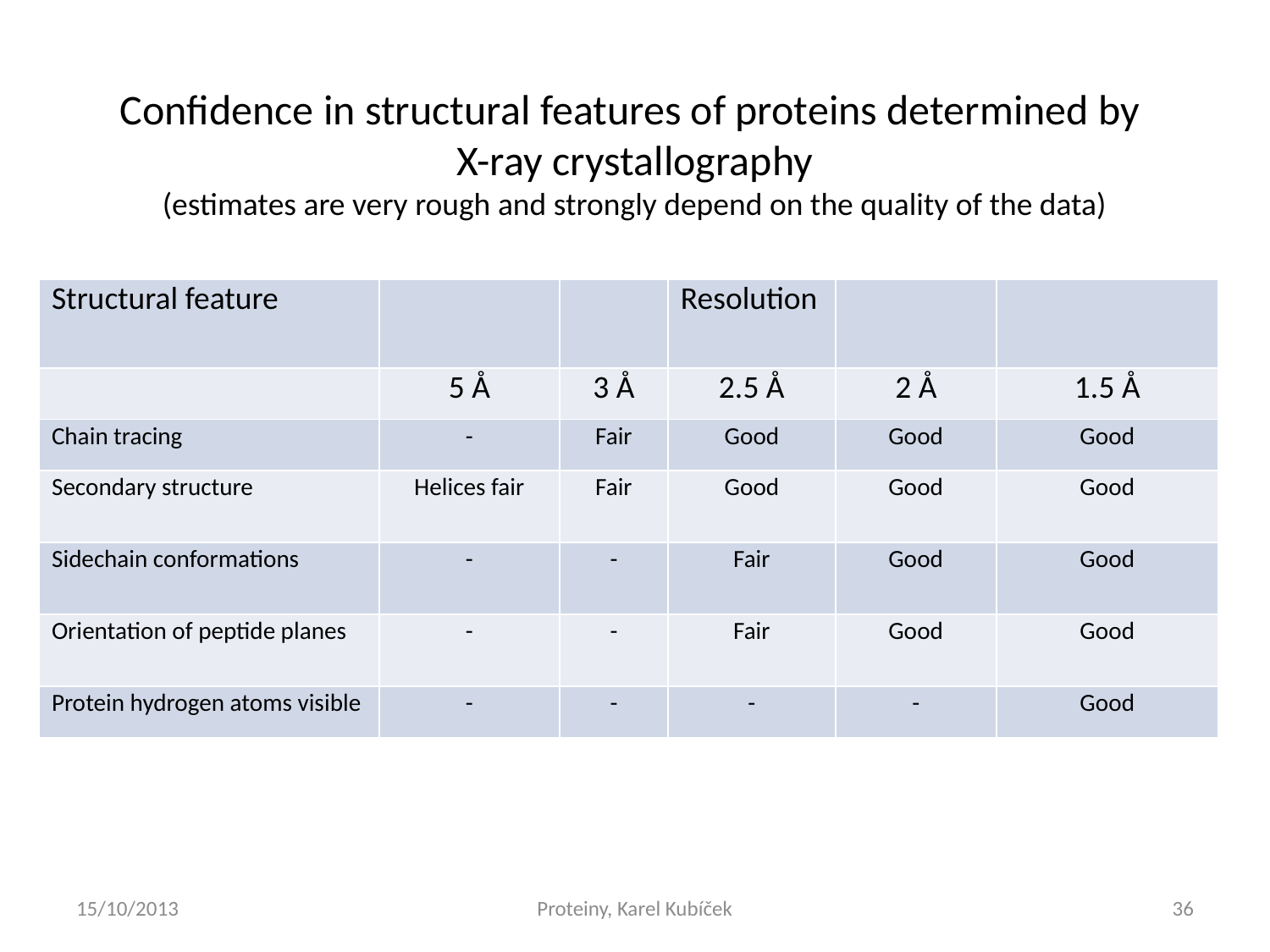

Confidence in structural features of proteins determined by
X-ray crystallography
(estimates are very rough and strongly depend on the quality of the data)
| Structural feature |  |  | Resolution |  |  |
| --- | --- | --- | --- | --- | --- |
|  | 5 Å | 3 Å | 2.5 Å | 2 Å | 1.5 Å |
| Chain tracing | - | Fair | Good | Good | Good |
| Secondary structure | Helices fair | Fair | Good | Good | Good |
| Sidechain conformations | - | - | Fair | Good | Good |
| Orientation of peptide planes | - | - | Fair | Good | Good |
| Protein hydrogen atoms visible | - | - | - | - | Good |
15/10/2013
Proteiny, Karel Kubíček
36